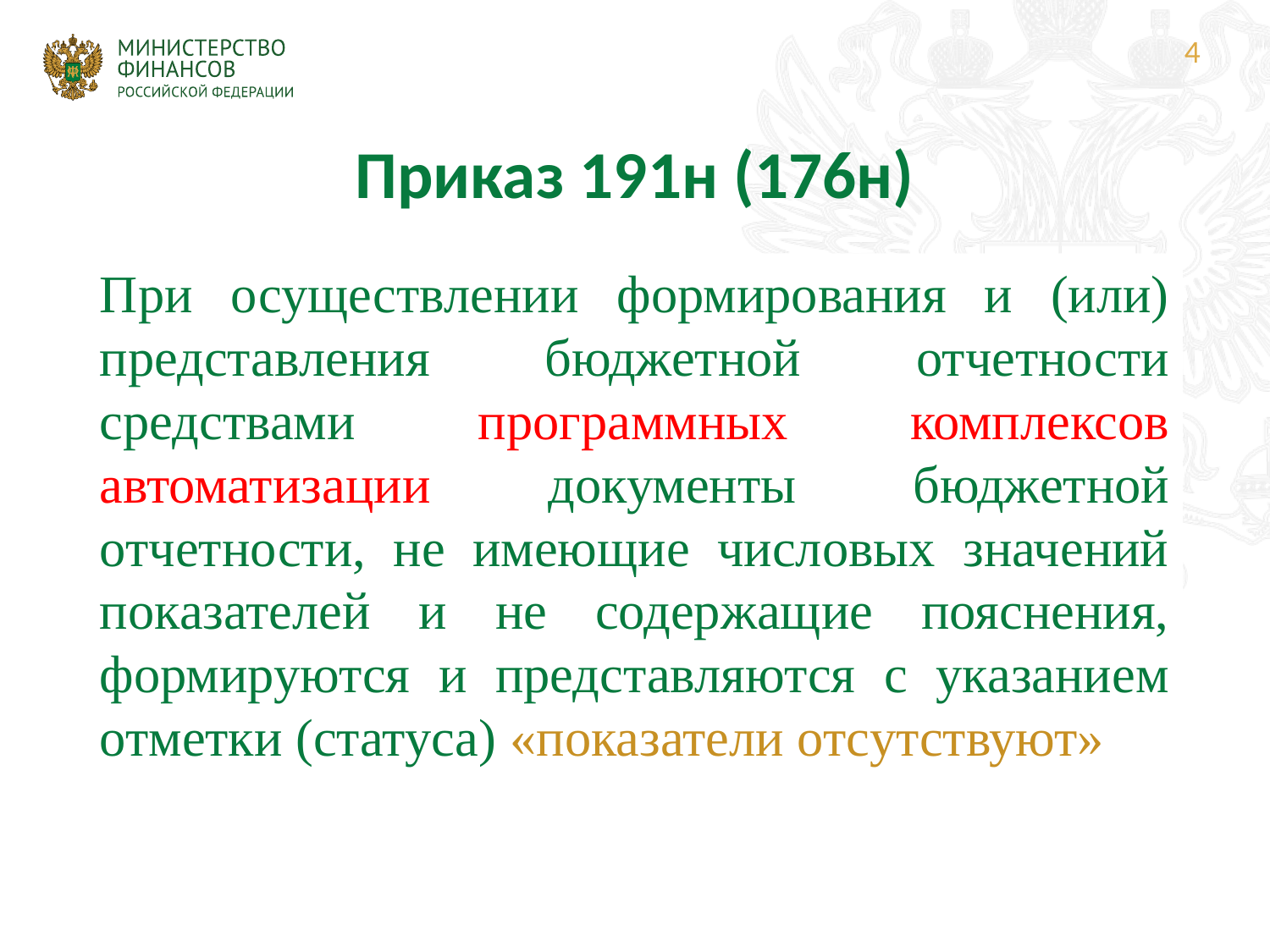

4
# Приказ 191н (176н)
При осуществлении формирования и (или) представления бюджетной отчетности средствами программных комплексов автоматизации документы бюджетной отчетности, не имеющие числовых значений показателей и не содержащие пояснения, формируются и представляются с указанием отметки (статуса) «показатели отсутствуют»